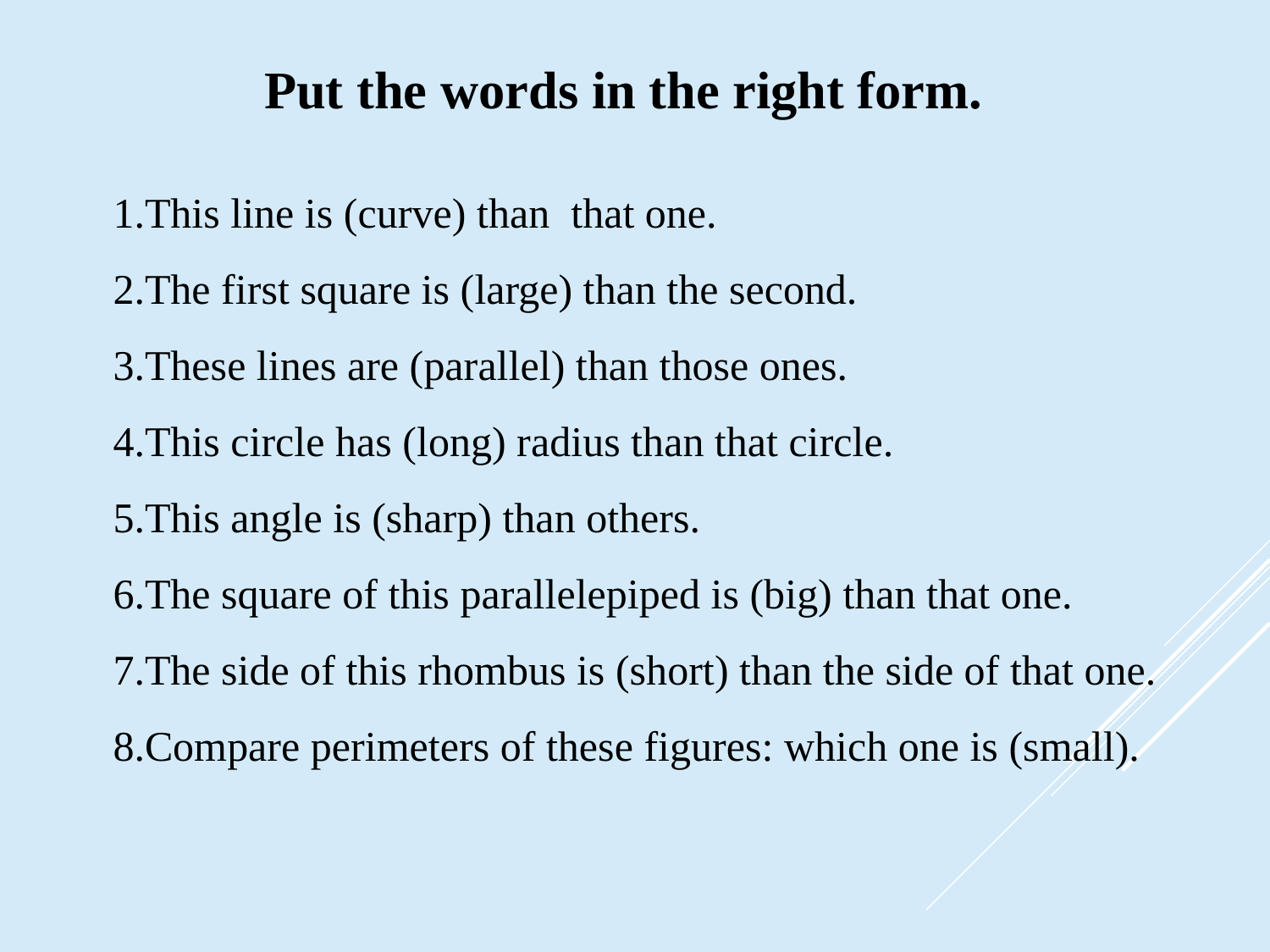

Put the words in the right form.
This line is (curve) than  that one.
The first square is (large) than the second.
These lines are (parallel) than those ones.
This circle has (long) radius than that circle.
This angle is (sharp) than others.
The square of this parallelepiped is (big) than that one.
The side of this rhombus is (short) than the side of that one.
Compare perimeters of these figures: which one is (small).